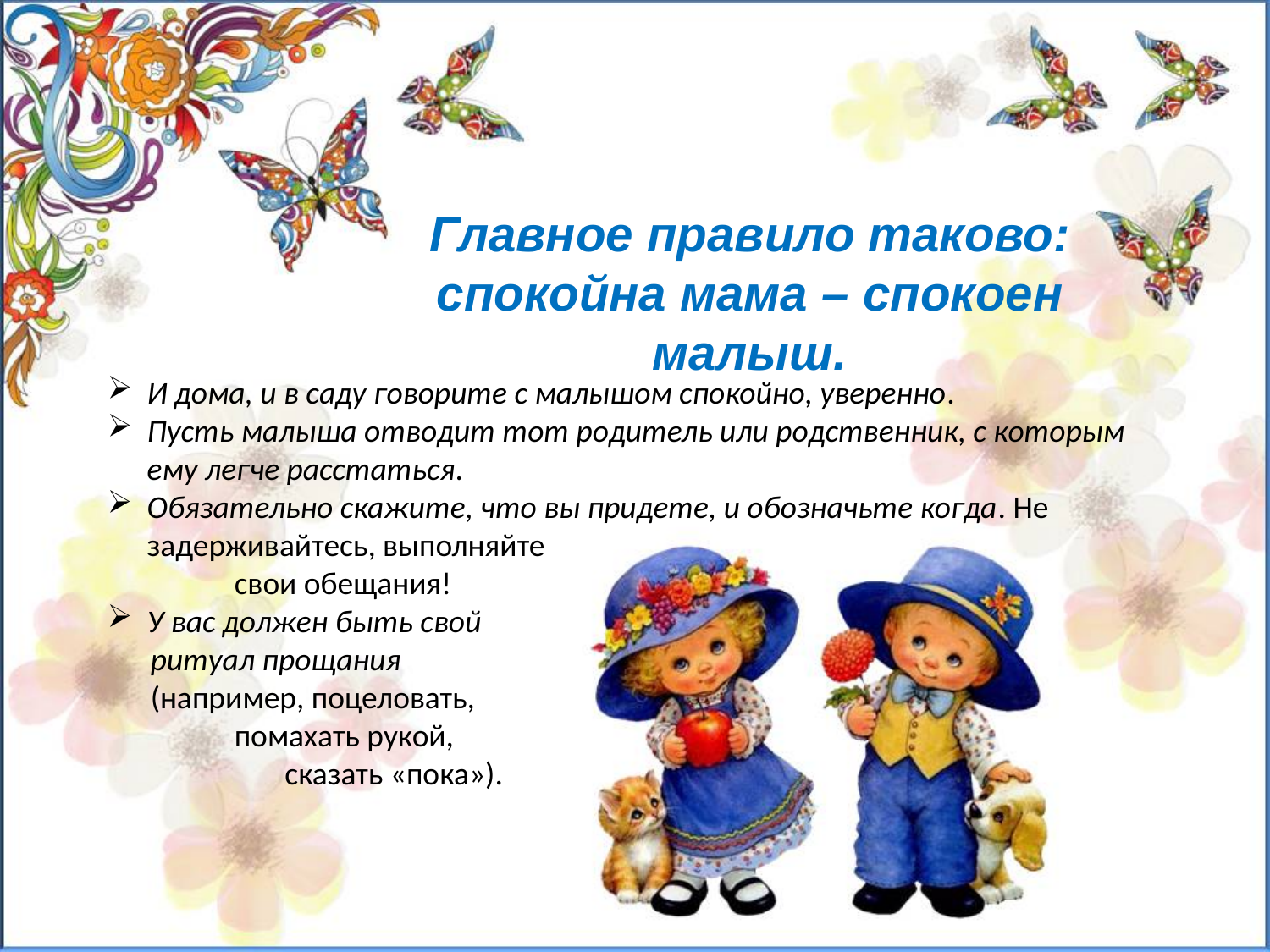

Главное правило таково: спокойна мама – спокоен малыш.
И дома, и в саду говорите с малышом спокойно, уверенно.
Пусть малыша отводит тот родитель или родственник, с которым ему легче расстаться.
Обязательно скажите, что вы придете, и обозначьте когда. Не задерживайтесь, выполняйте
	свои обещания!
У вас должен быть свой
      ритуал прощания
      (например, поцеловать,
	помахать рукой,
	       сказать «пока»).